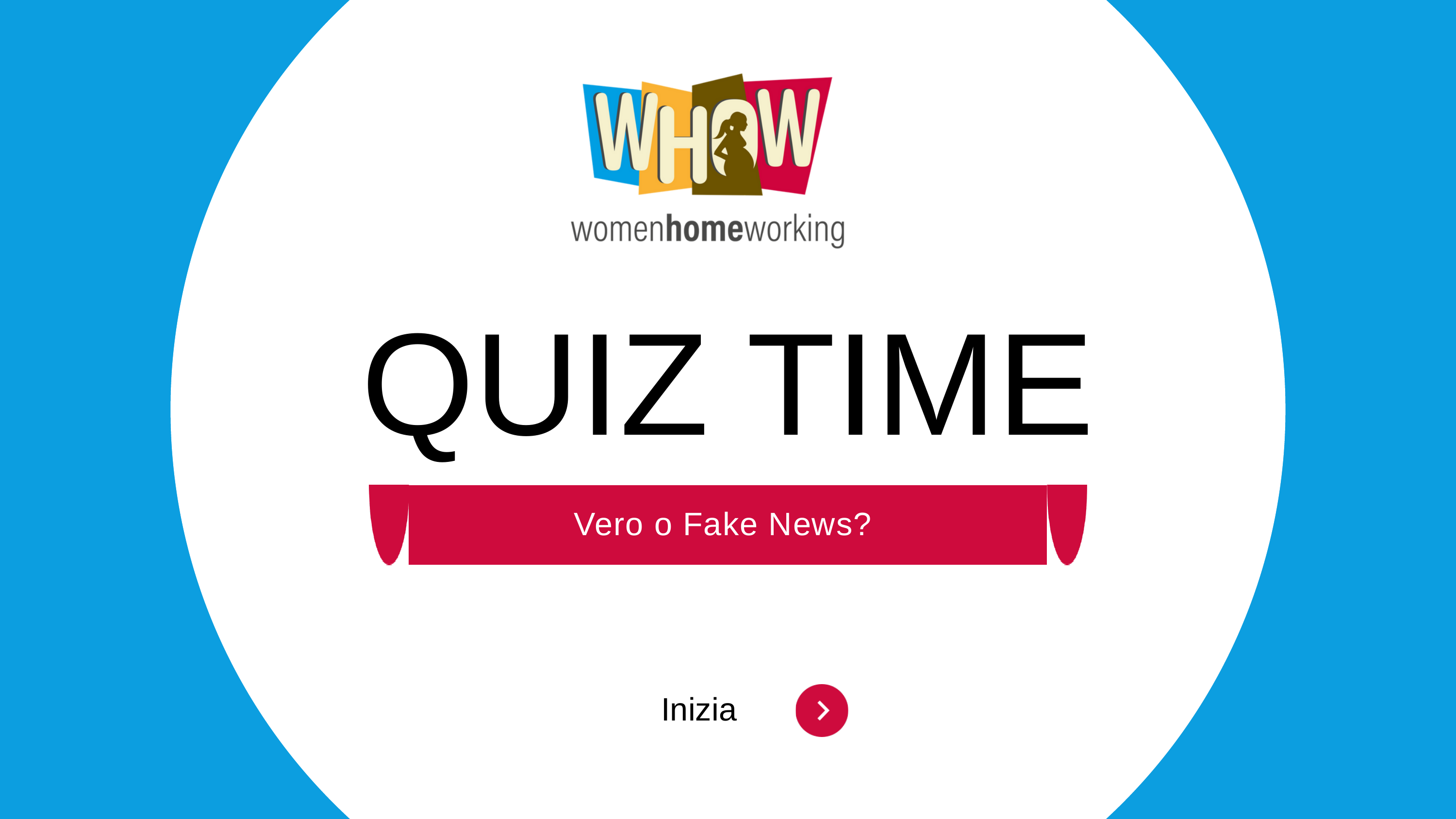

QUIZ TIME

Vero o Fake News?

   Inizia